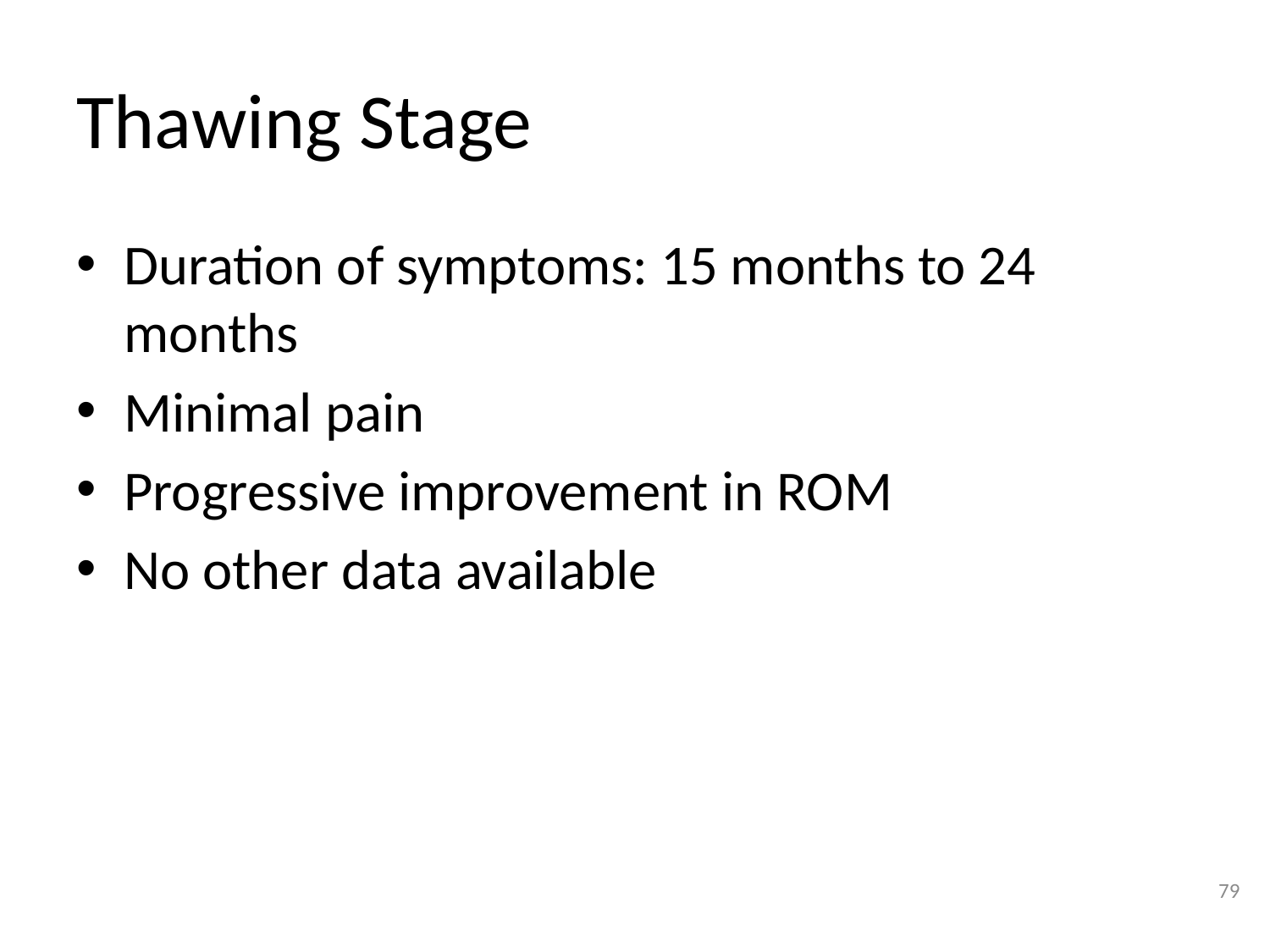

# Thawing Stage
Duration of symptoms: 15 months to 24 months
Minimal pain
Progressive improvement in ROM
No other data available
79